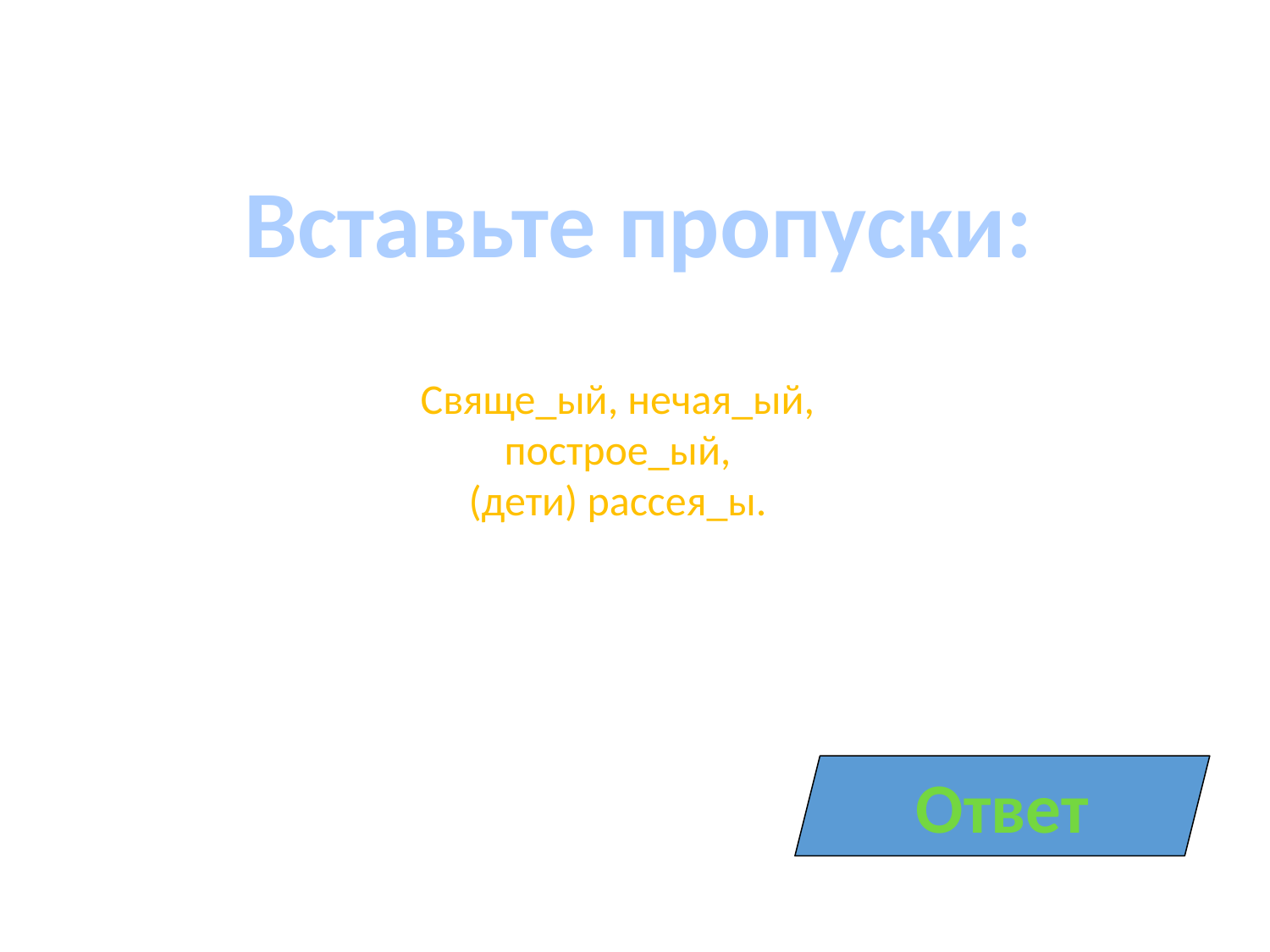

Вставьте пропуски:
Свяще_ый, нечая_ый,
построе_ый,
(дети) рассея_ы.

Ответ